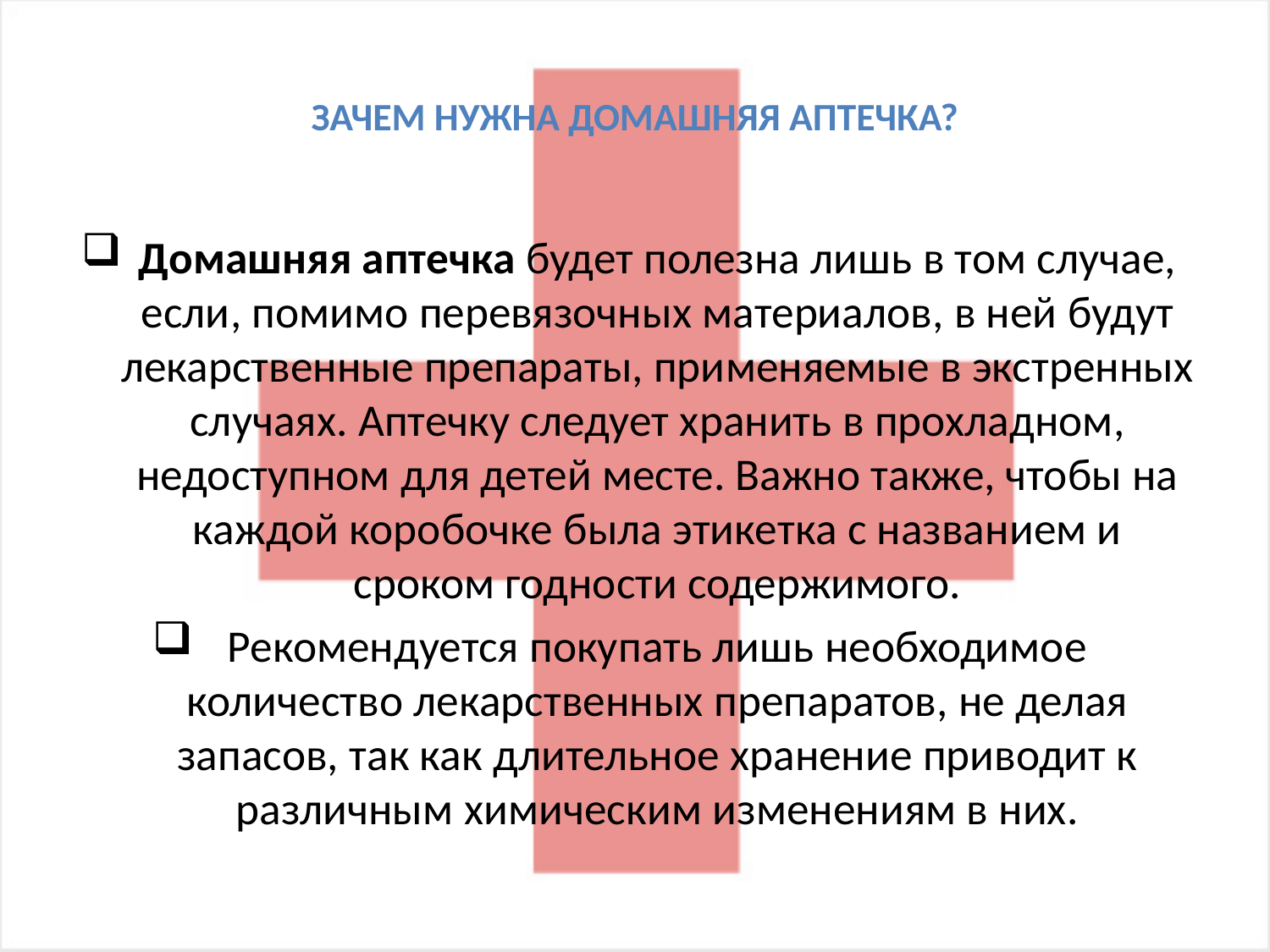

# Зачем нужна домашняя аптечка?
Домашняя аптечка будет полезна лишь в том случае, если, помимо перевязочных материалов, в ней будут лекарственные препараты, применяемые в экстренных случаях. Аптечку следует хранить в прохладном, недоступном для детей месте. Важно также, чтобы на каждой коробочке была этикетка с названием и сроком годности содержимого.
Рекомендуется покупать лишь необходимое количество лекарственных препаратов, не делая запасов, так как длительное хранение приводит к различным химическим изменениям в них.